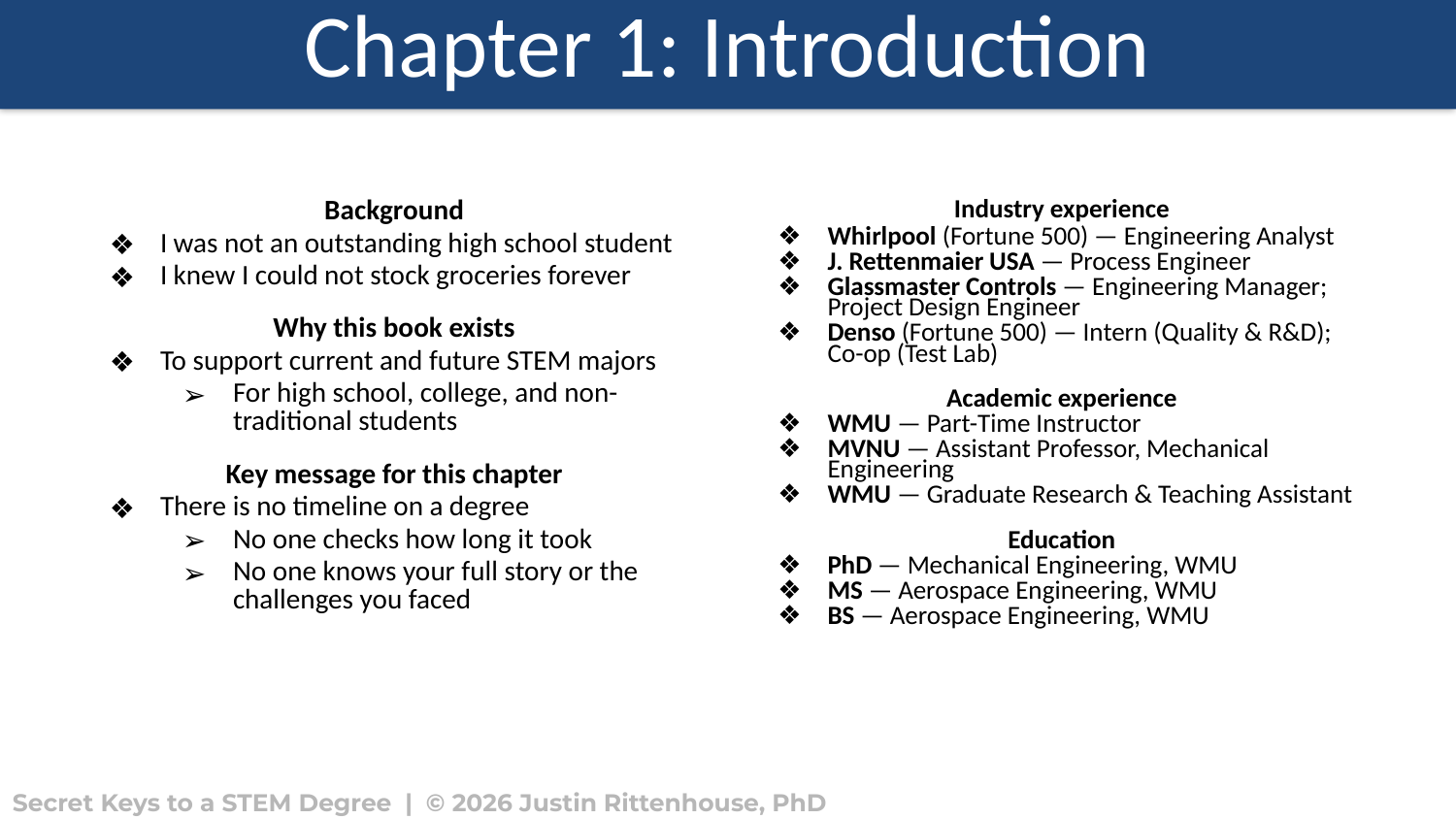

# Chapter 1: Introduction
Background
I was not an outstanding high school student
I knew I could not stock groceries forever
Why this book exists
To support current and future STEM majors
For high school, college, and non-traditional students
Key message for this chapter
There is no timeline on a degree
No one checks how long it took
No one knows your full story or the challenges you faced
Industry experience
Whirlpool (Fortune 500) — Engineering Analyst
J. Rettenmaier USA — Process Engineer
Glassmaster Controls — Engineering Manager; Project Design Engineer
Denso (Fortune 500) — Intern (Quality & R&D); Co-op (Test Lab)
Academic experience
WMU — Part-Time Instructor
MVNU — Assistant Professor, Mechanical Engineering
WMU — Graduate Research & Teaching Assistant
Education
PhD — Mechanical Engineering, WMU
MS — Aerospace Engineering, WMU
BS — Aerospace Engineering, WMU